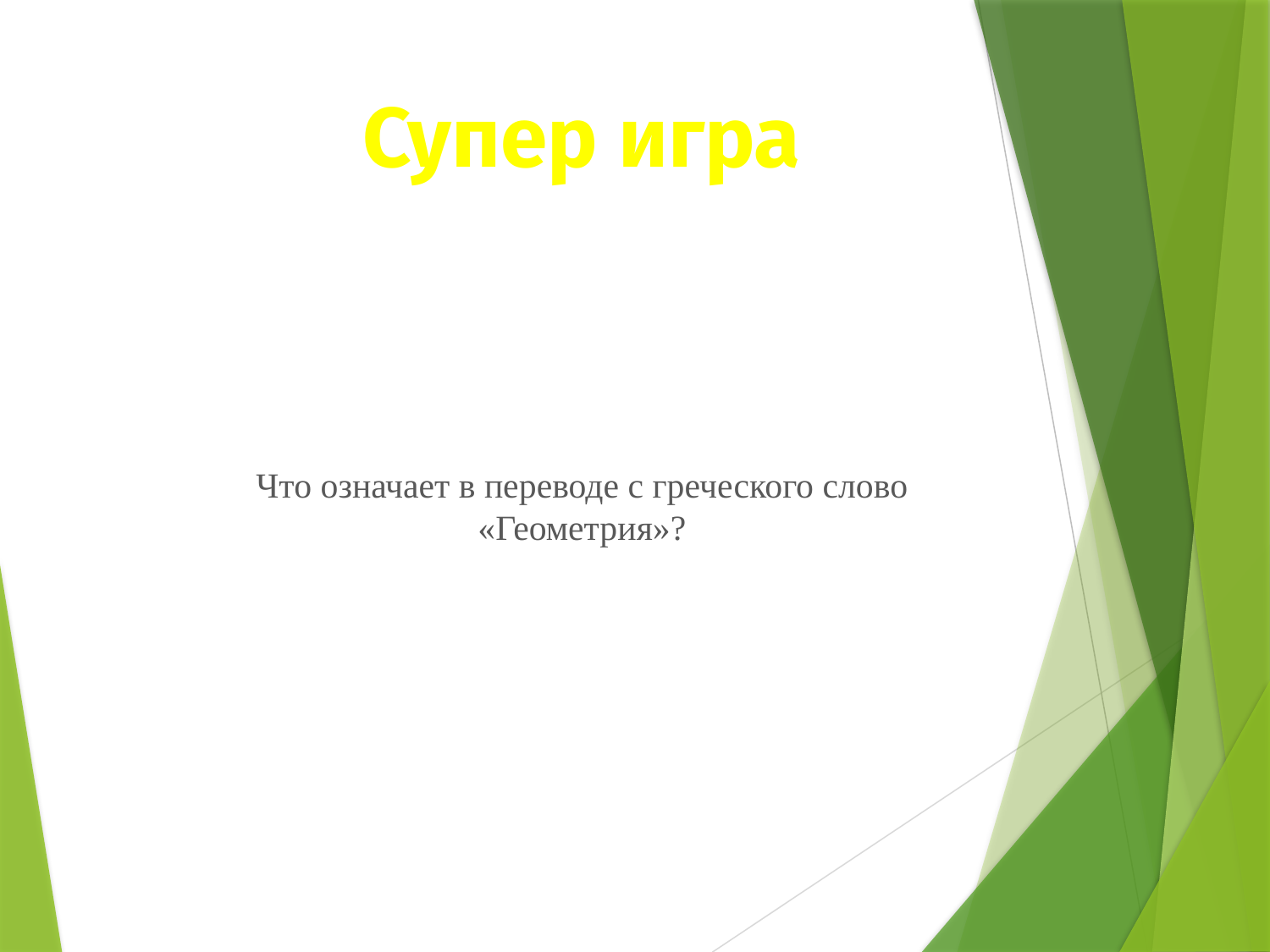

Супер игра
Что означает в переводе с греческого слово «Геометрия»?